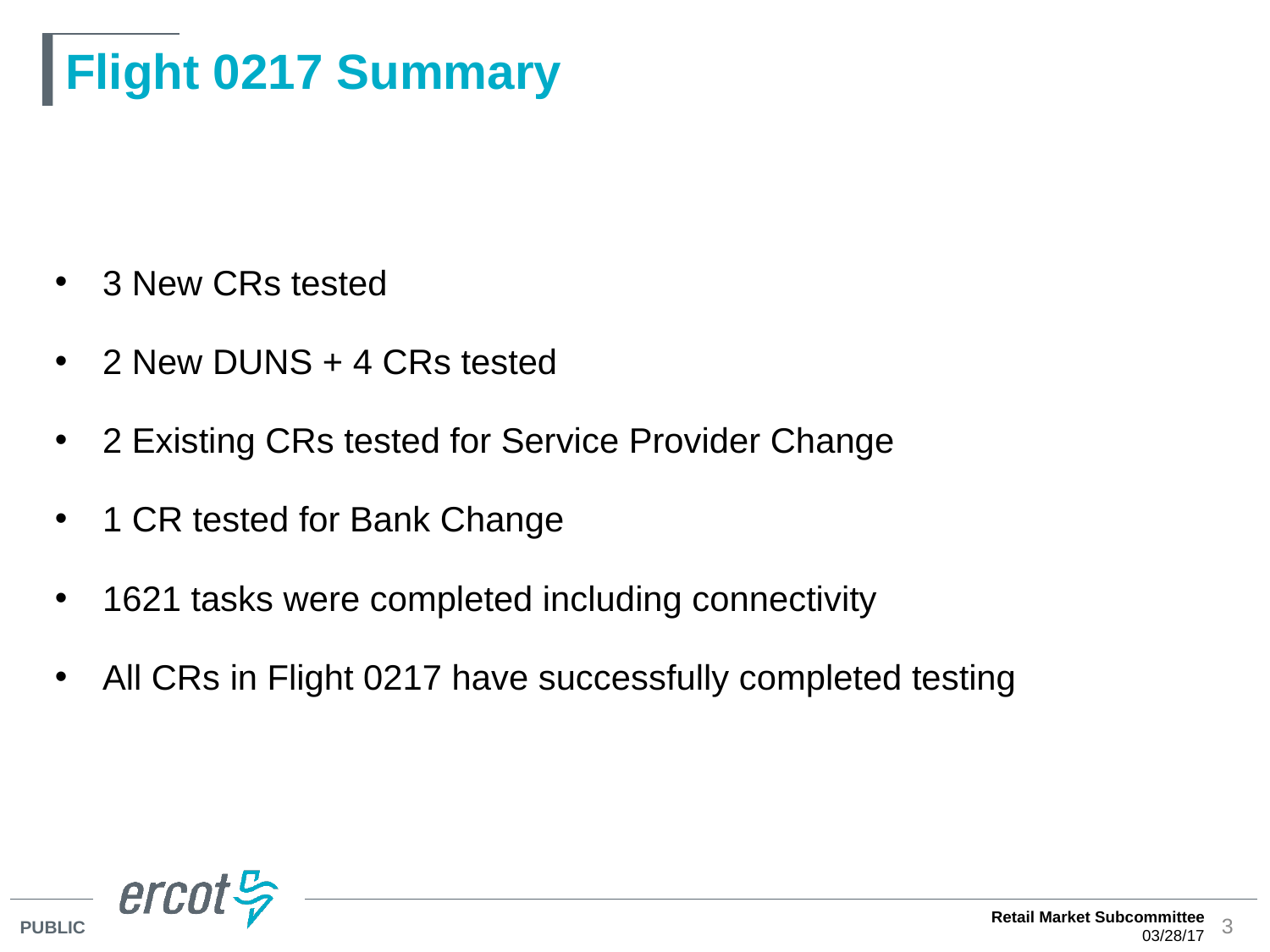

# Flight 0217 Summary
3 New CRs tested
2 New DUNS + 4 CRs tested
2 Existing CRs tested for Service Provider Change
1 CR tested for Bank Change
1621 tasks were completed including connectivity
All CRs in Flight 0217 have successfully completed testing
Retail Market Subcommittee
03/28/17
3